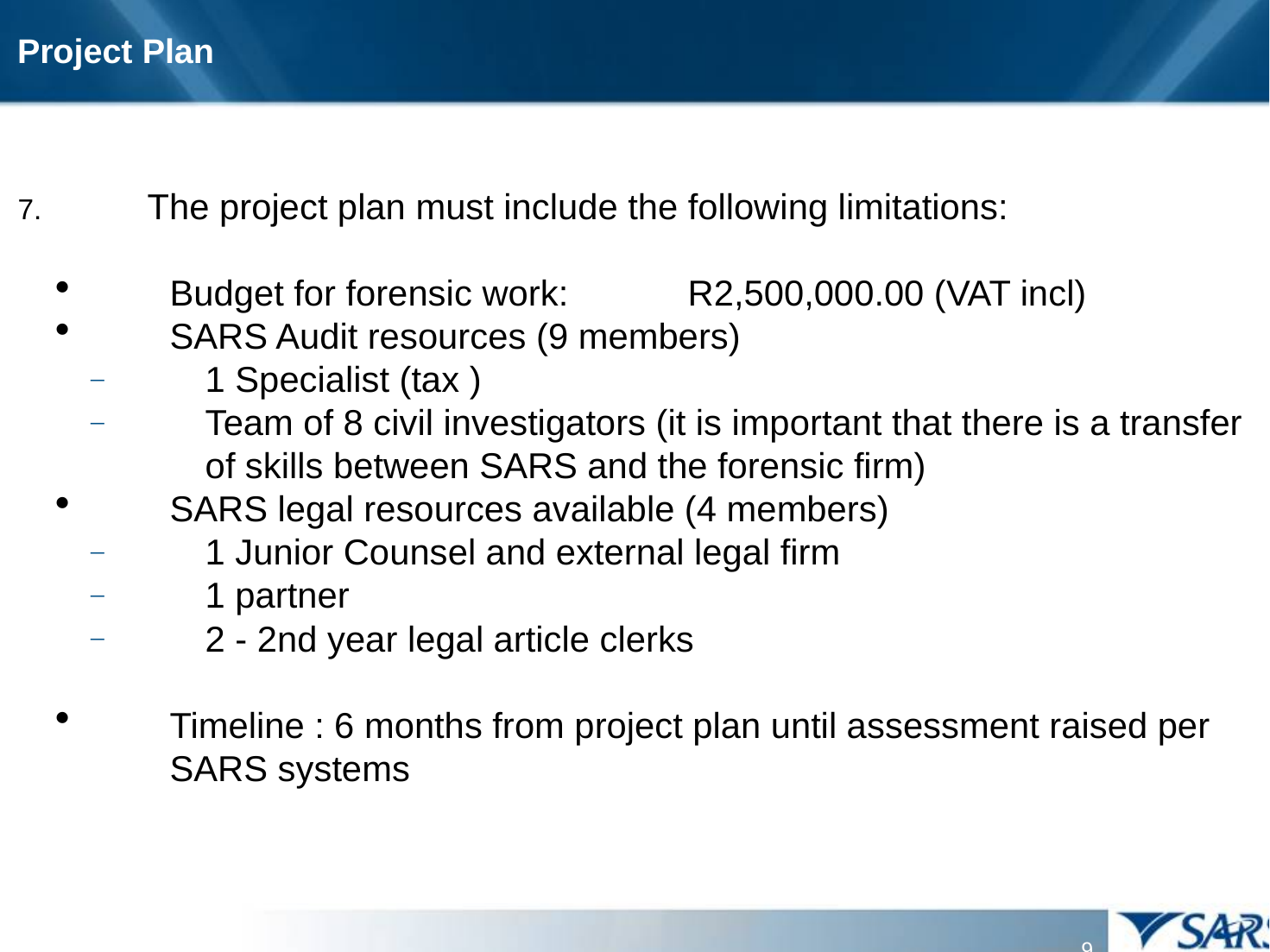

# Project Plan
7.	The project plan must include the following limitations:

Budget for forensic work:	R2,500,000.00 (VAT incl)
SARS Audit resources (9 members)
1 Specialist (tax )
Team of 8 civil investigators (it is important that there is a transfer of skills between SARS and the forensic firm)
SARS legal resources available (4 members)
1 Junior Counsel and external legal firm
1 partner
2 - 2nd year legal article clerks

Timeline : 6 months from project plan until assessment raised per SARS systems

9